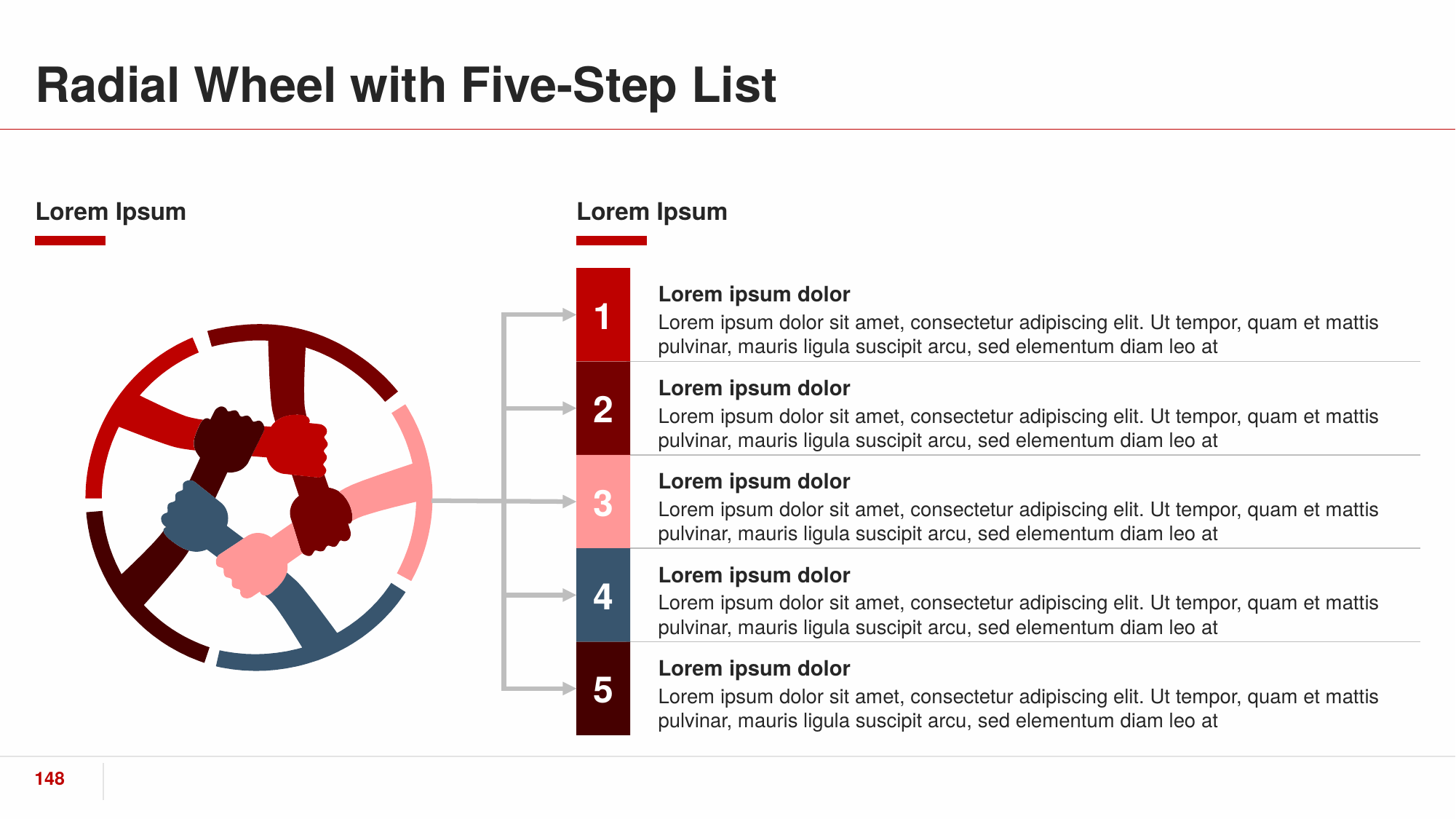

# Radial Wheel with Five-Step List
Lorem Ipsum
Lorem Ipsum
1
Lorem ipsum dolor
Lorem ipsum dolor sit amet, consectetur adipiscing elit. Ut tempor, quam et mattis pulvinar, mauris ligula suscipit arcu, sed elementum diam leo at

2
Lorem ipsum dolor
Lorem ipsum dolor sit amet, consectetur adipiscing elit. Ut tempor, quam et mattis pulvinar, mauris ligula suscipit arcu, sed elementum diam leo at
3
Lorem ipsum dolor

Lorem ipsum dolor sit amet, consectetur adipiscing elit. Ut tempor, quam et mattis pulvinar, mauris ligula suscipit arcu, sed elementum diam leo at
4
Lorem ipsum dolor
Lorem ipsum dolor sit amet, consectetur adipiscing elit. Ut tempor, quam et mattis pulvinar, mauris ligula suscipit arcu, sed elementum diam leo at
5
Lorem ipsum dolor
Lorem ipsum dolor sit amet, consectetur adipiscing elit. Ut tempor, quam et mattis pulvinar, mauris ligula suscipit arcu, sed elementum diam leo at
148